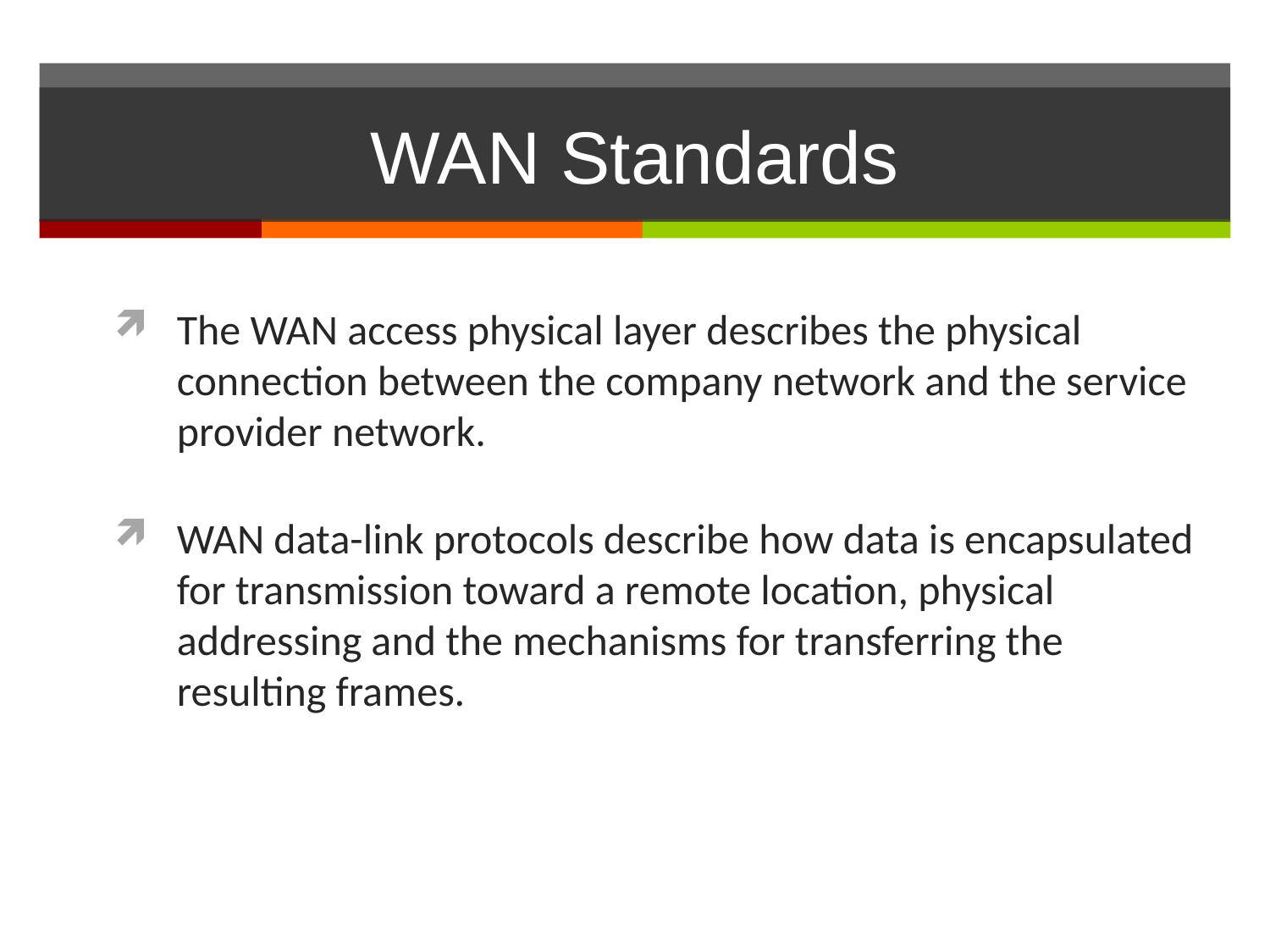

# WAN Standards
The WAN access physical layer describes the physical connection between the company network and the service provider network.
WAN data-link protocols describe how data is encapsulated for transmission toward a remote location, physical addressing and the mechanisms for transferring the resulting frames.